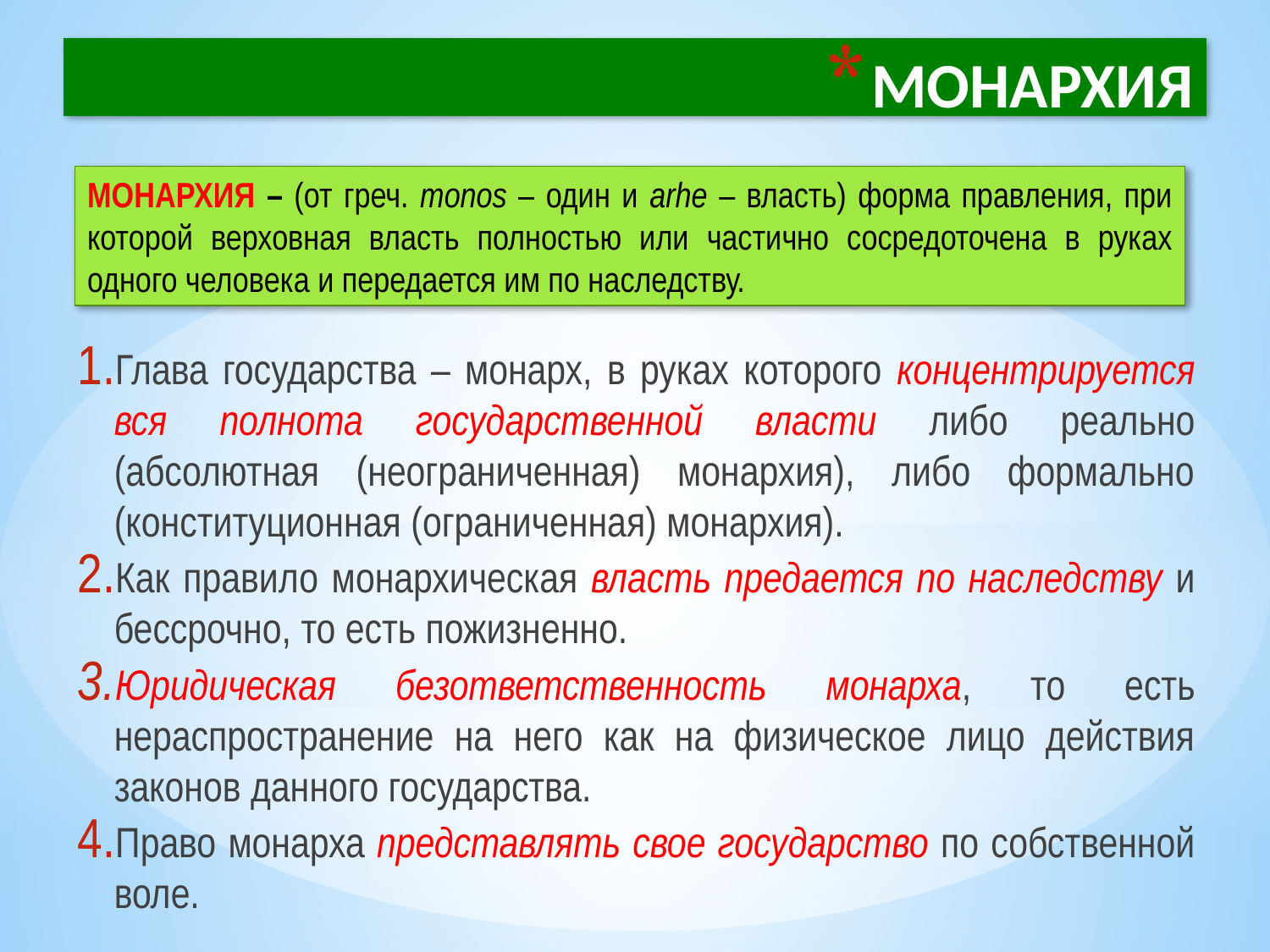

# МОНАРХИЯ
МОНАРХИЯ – (от греч. monos – один и arhe – власть) форма правления, при которой верховная власть полностью или частично сосредоточена в руках одного человека и передается им по наследству.
Глава государства – монарх, в руках которого концентрируется вся полнота государственной власти либо реально (абсолютная (неограниченная) монархия), либо формально (конституционная (ограниченная) монархия).
Как правило монархическая власть предается по наследству и бессрочно, то есть пожизненно.
Юридическая безответственность монарха, то есть нераспространение на него как на физическое лицо действия законов данного государства.
Право монарха представлять свое государство по собственной воле.